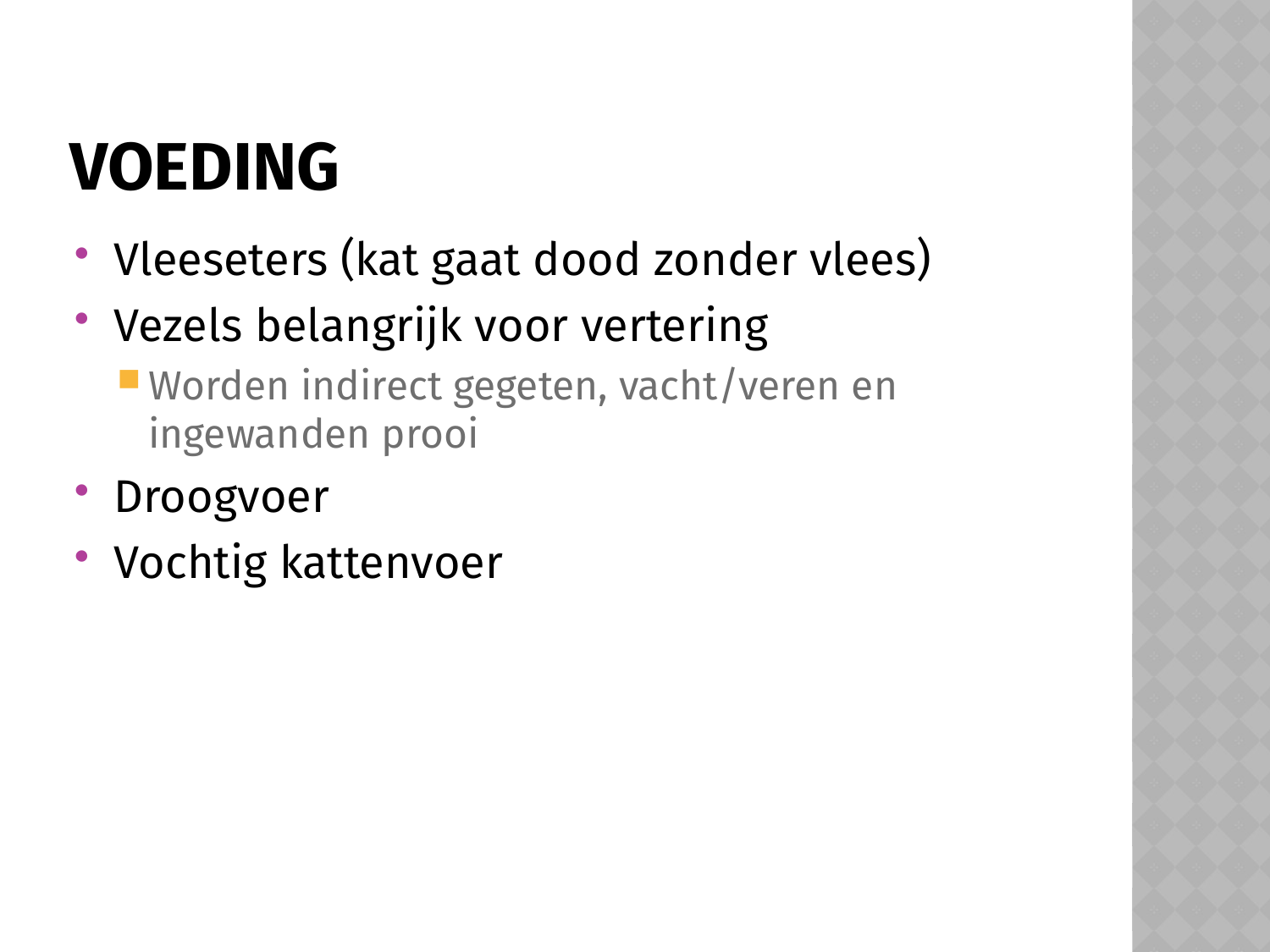

# Voeding
Vleeseters (kat gaat dood zonder vlees)
Vezels belangrijk voor vertering
Worden indirect gegeten, vacht/veren en ingewanden prooi
Droogvoer
Vochtig kattenvoer